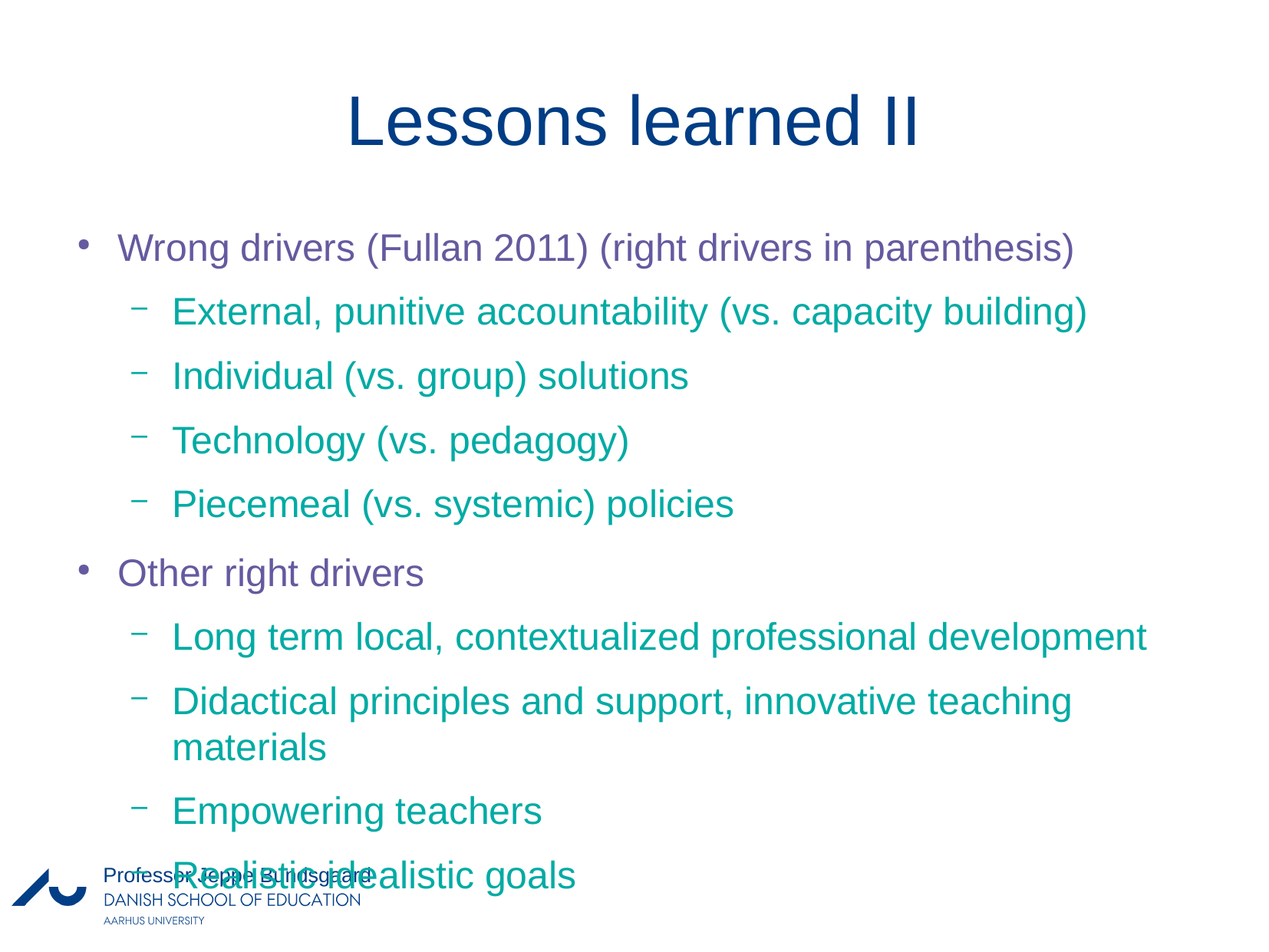

Lessons learned II
Wrong drivers (Fullan 2011) (right drivers in parenthesis)
External, punitive accountability (vs. capacity building)
Individual (vs. group) solutions
Technology (vs. pedagogy)
Piecemeal (vs. systemic) policies
Other right drivers
Long term local, contextualized professional development
Didactical principles and support, innovative teaching materials
Empowering teachers
Realistic idealistic goals